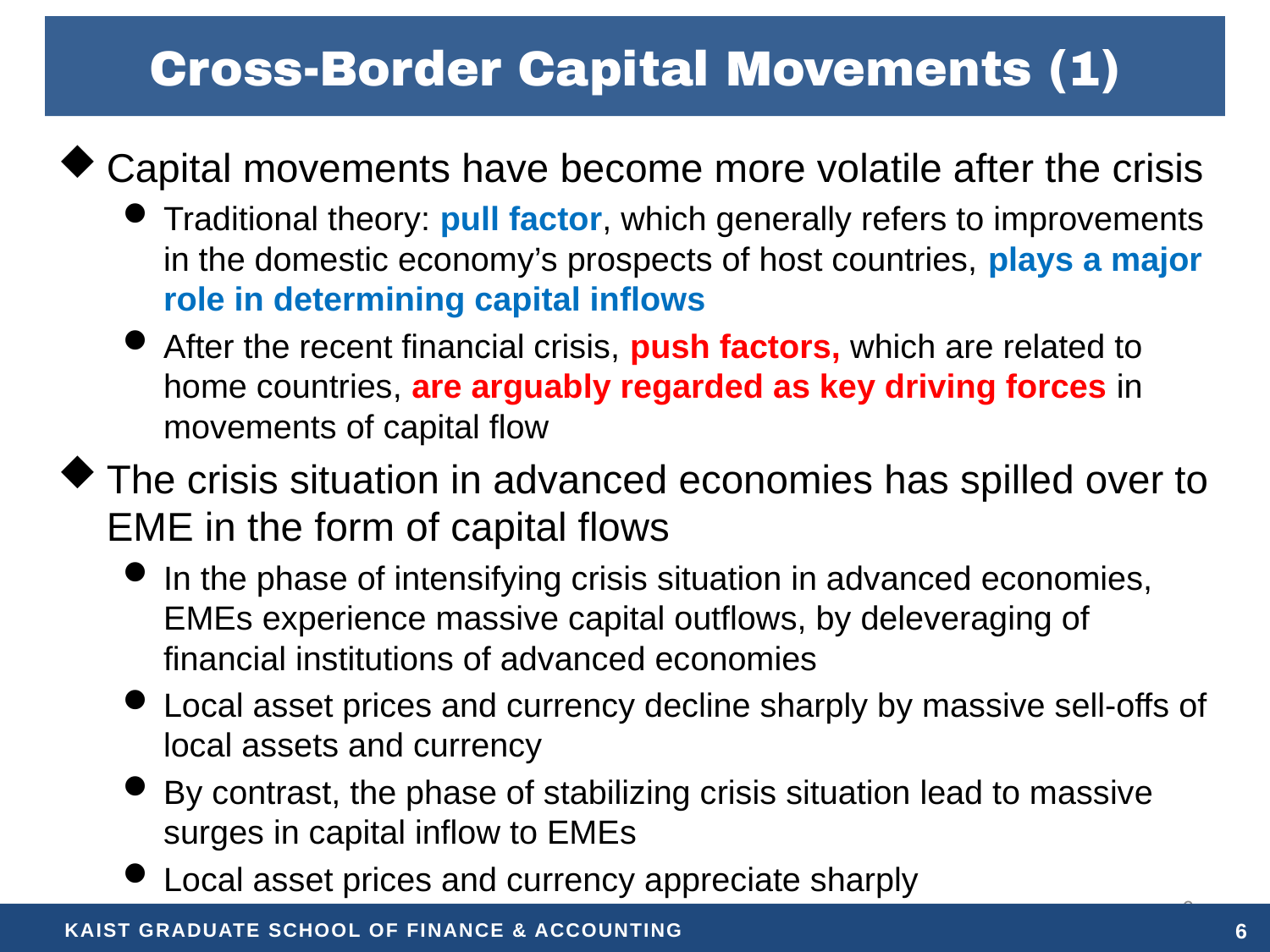

# Cross-Border Capital Movements (1)
Capital movements have become more volatile after the crisis
Traditional theory: pull factor, which generally refers to improvements in the domestic economy’s prospects of host countries, plays a major role in determining capital inflows
After the recent financial crisis, push factors, which are related to home countries, are arguably regarded as key driving forces in movements of capital flow
The crisis situation in advanced economies has spilled over to EME in the form of capital flows
In the phase of intensifying crisis situation in advanced economies, EMEs experience massive capital outflows, by deleveraging of financial institutions of advanced economies
Local asset prices and currency decline sharply by massive sell-offs of local assets and currency
By contrast, the phase of stabilizing crisis situation lead to massive surges in capital inflow to EMEs
Local asset prices and currency appreciate sharply
6